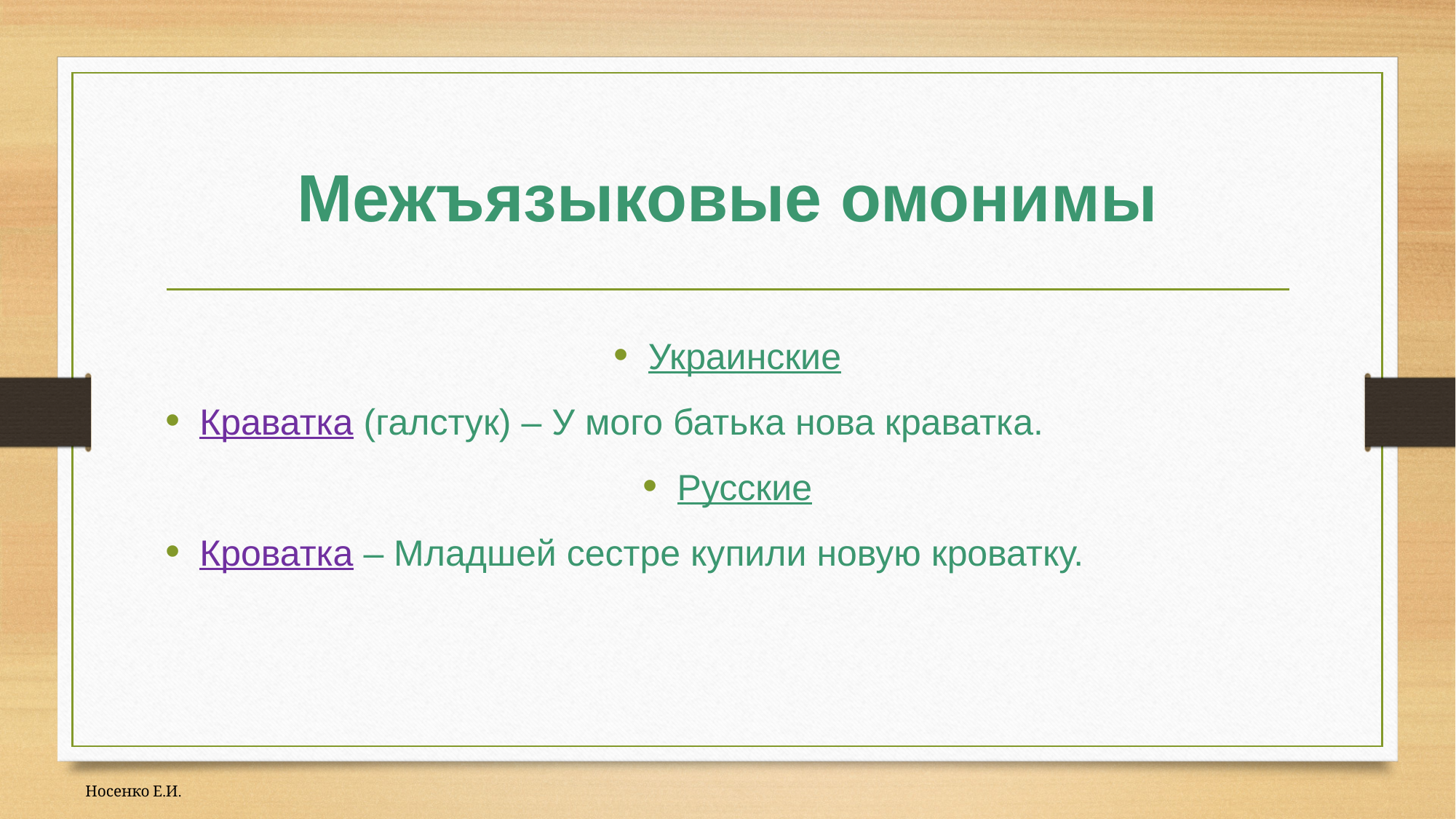

# Межъязыковые омонимы
Украинские
Краватка (галстук) – У мого батька нова краватка.
Русские
Кроватка – Младшей сестре купили новую кроватку.
Носенко Е.И.